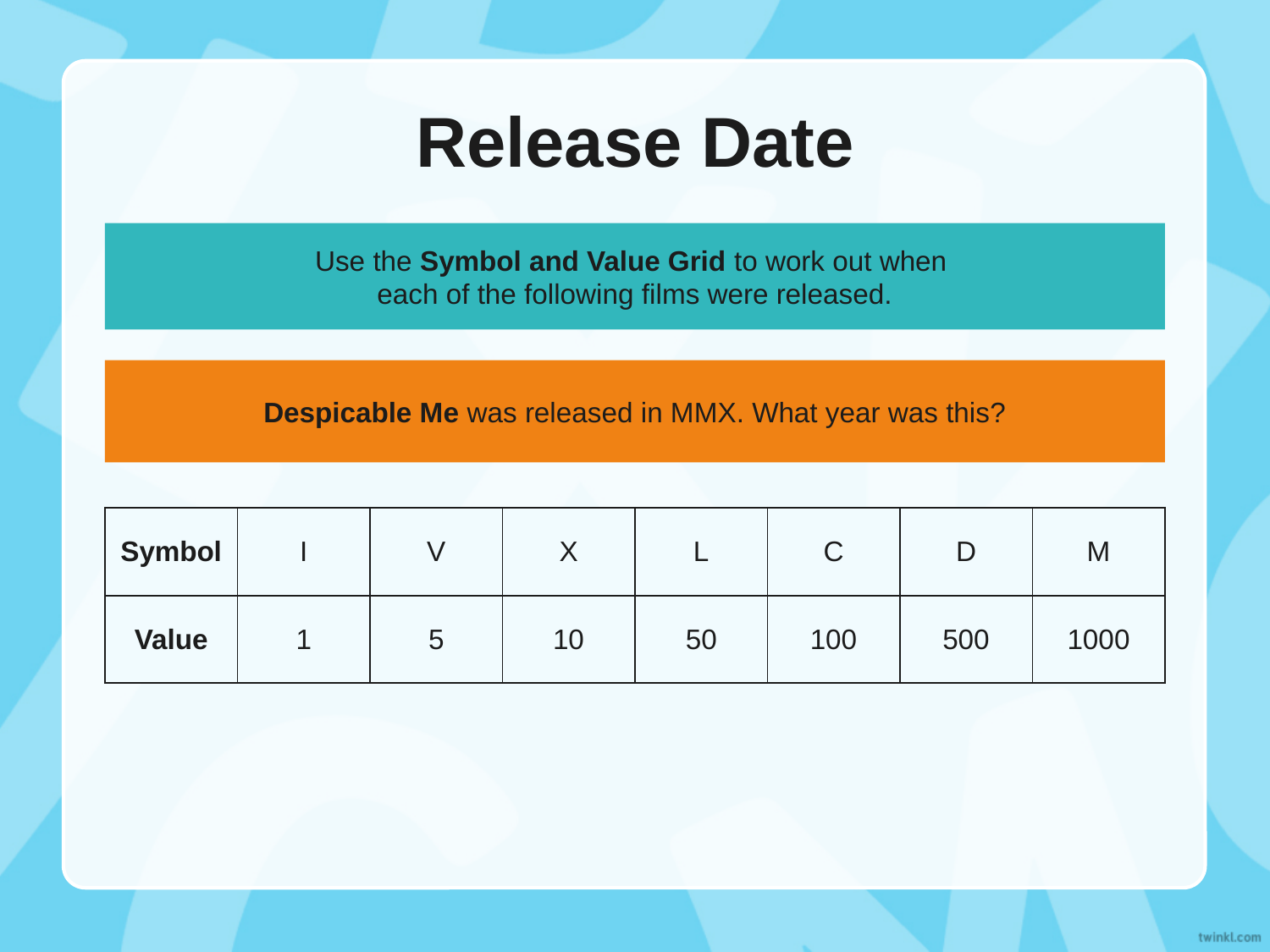

Release Date
Use the Symbol and Value Grid to work out when
each of the following films were released.
Despicable Me was released in MMX. What year was this?
| Symbol | I | V | X | L | C | D | M |
| --- | --- | --- | --- | --- | --- | --- | --- |
| Value | 1 | 5 | 10 | 50 | 100 | 500 | 1000 |